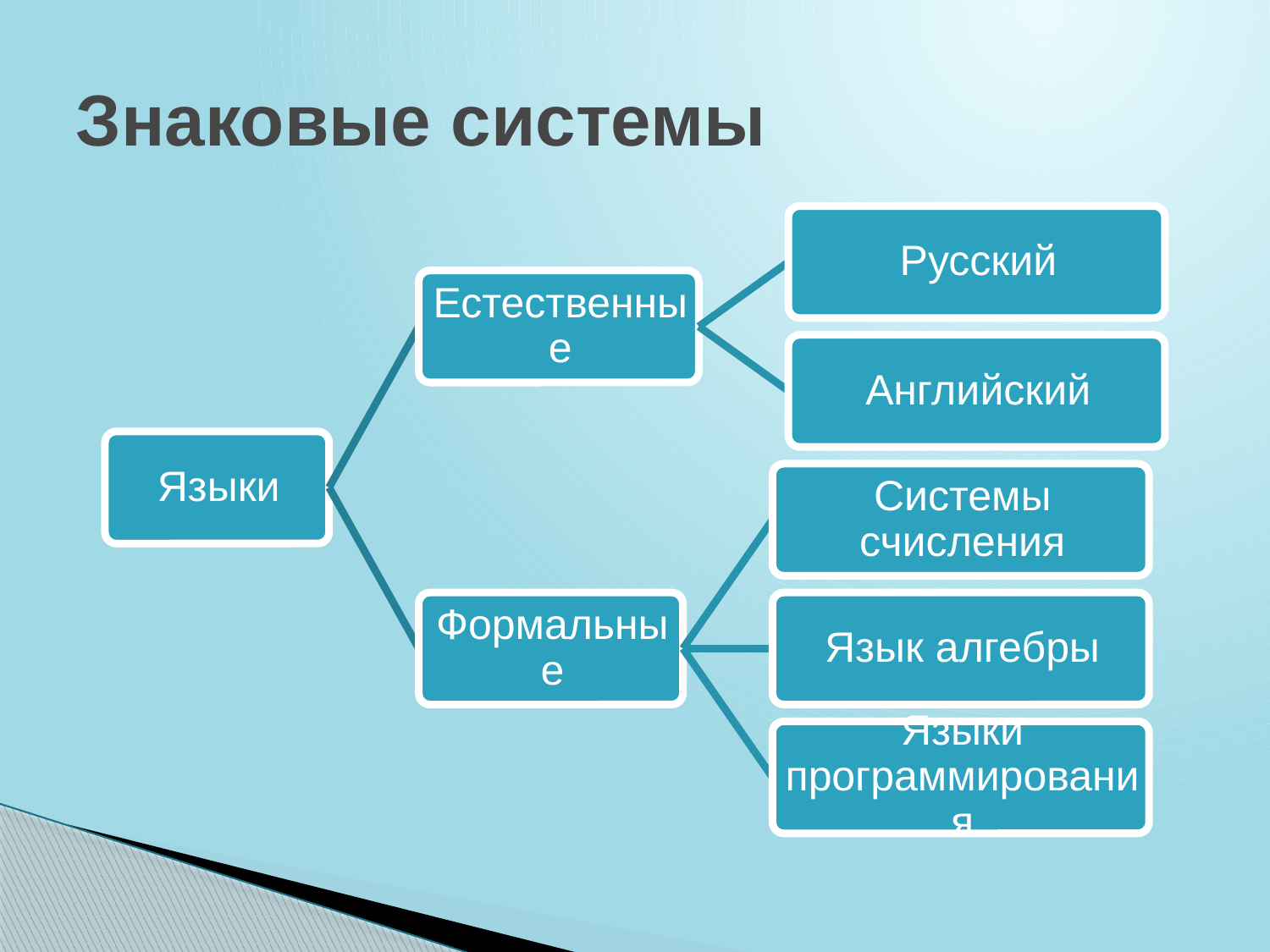

# Знаковые системы
Языки

Естественные

Русский

Английский

Формальные

Системы счисления

Язык алгебры

Языки программирования